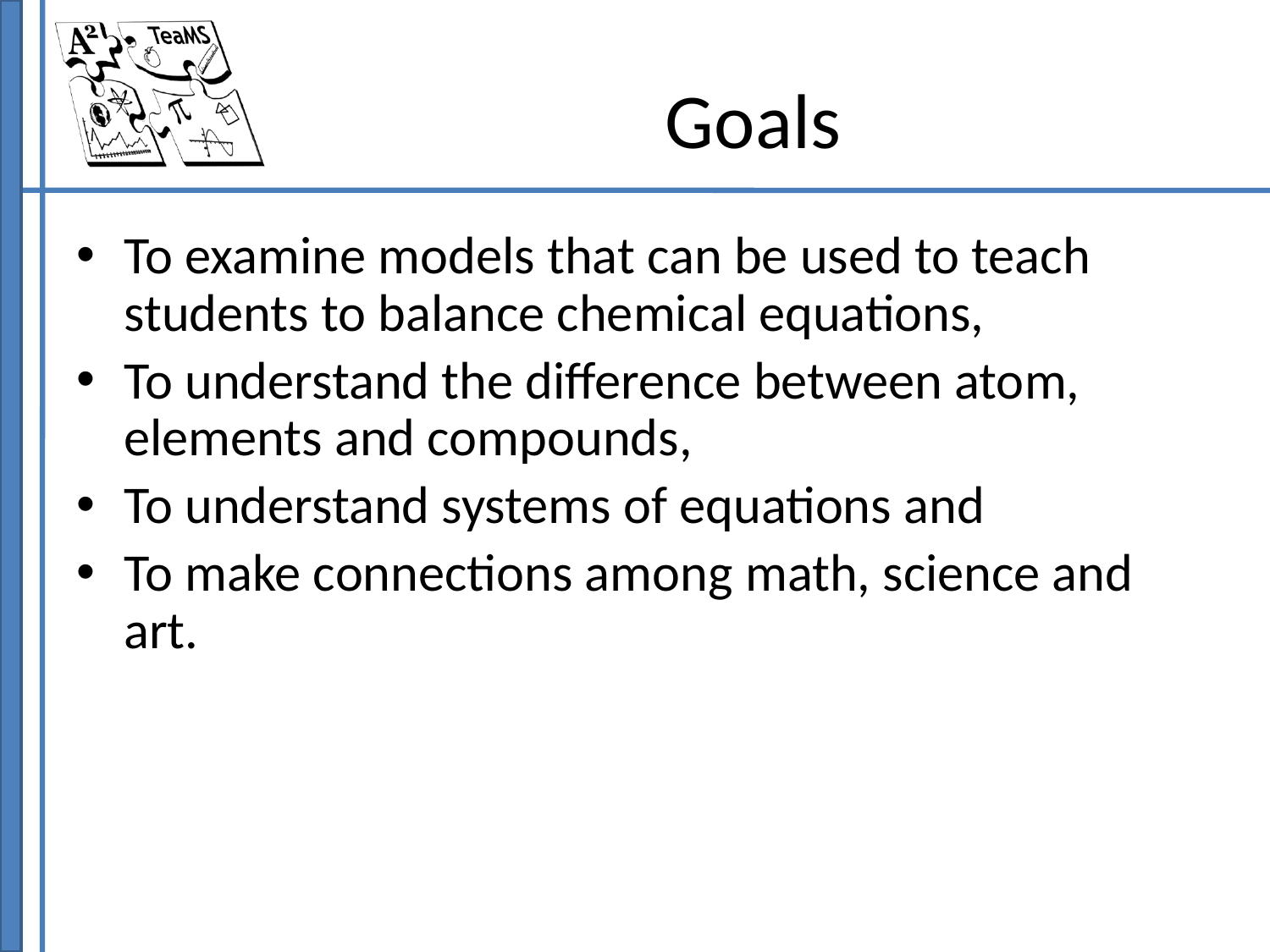

# Goals
To examine models that can be used to teach students to balance chemical equations,
To understand the difference between atom, elements and compounds,
To understand systems of equations and
To make connections among math, science and art.